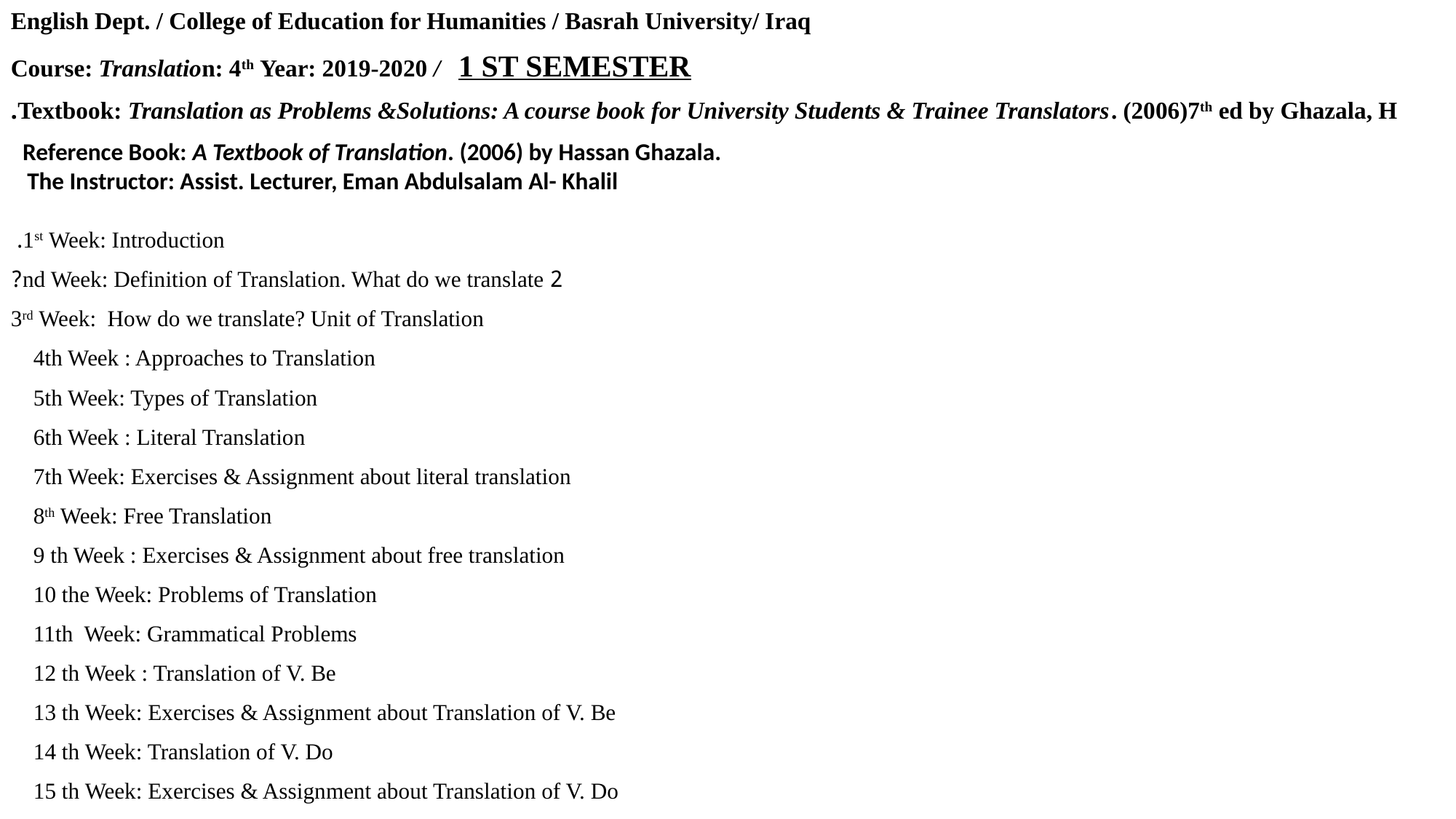

English Dept. / College of Education for Humanities / Basrah University/ Iraq
   Course: Translation: 4th Year: 2019-2020 /   1 ST SEMESTER
 Textbook: Translation as Problems &Solutions: A course book for University Students & Trainee Translators. (2006)7th ed by Ghazala, H.
  Reference Book: A Textbook of Translation. (2006) by Hassan Ghazala.
   The Instructor: Assist. Lecturer, Eman Abdulsalam Al- Khalil

    1st Week: Introduction.
    2 nd Week: Definition of Translation. What do we translate?
     3rd Week:  How do we translate? Unit of Translation
    4th Week : Approaches to Translation
    5th Week: Types of Translation
    6th Week : Literal Translation
    7th Week: Exercises & Assignment about literal translation
    8th Week: Free Translation
    9 th Week : Exercises & Assignment about free translation
    10 the Week: Problems of Translation
    11th  Week: Grammatical Problems
    12 th Week : Translation of V. Be
    13 th Week: Exercises & Assignment about Translation of V. Be
    14 th Week: Translation of V. Do
    15 th Week: Exercises & Assignment about Translation of V. Do